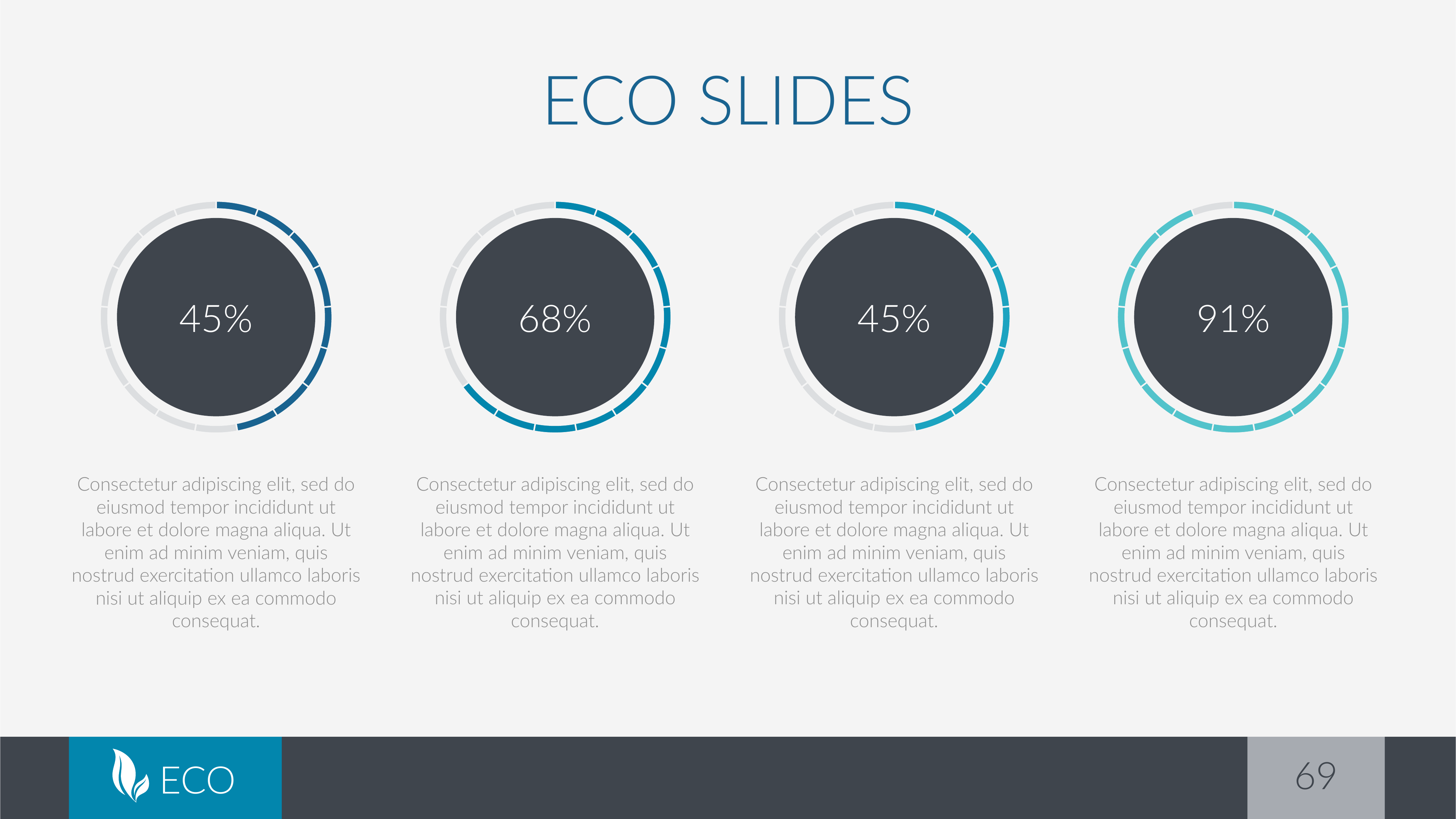

# ECO SLIDES

### Chart:

| Category | Region 1 |
|---|---|
| April | 1.0 |
| Untitled 1 | 1.0 |
| Untitled 6 | 1.0 |
| Untitled 5 | 1.0 |
| Untitled 4 | 1.0 |
| Untitled 3 | 1.0 |
| Untitled 2 | 1.0 |
| May | 1.0 |
| Untitled 7 | 1.0 |
| Untitled 10 | 1.0 |
| Untitled 9 | 1.0 |
| Untitled 8 | 1.0 |
| Untitled 15 | 1.0 |
| Untitled 14 | 1.0 |
| Untitled 13 | 1.0 |
| Untitled 12 | 1.0 |
| Untitled 11 | 1.0 |

45%

### Chart:

| Category | Region 1 |
|---|---|
| April | 1.0 |
| Untitled 1 | 1.0 |
| Untitled 6 | 1.0 |
| Untitled 5 | 1.0 |
| Untitled 4 | 1.0 |
| Untitled 3 | 1.0 |
| Untitled 2 | 1.0 |
| May | 1.0 |
| Untitled 7 | 1.0 |
| Untitled 10 | 1.0 |
| Untitled 9 | 1.0 |
| Untitled 8 | 1.0 |
| Untitled 15 | 1.0 |
| Untitled 14 | 1.0 |
| Untitled 13 | 1.0 |
| Untitled 12 | 1.0 |
| Untitled 11 | 1.0 |

68%

### Chart:

| Category | Region 1 |
|---|---|
| April | 1.0 |
| Untitled 1 | 1.0 |
| Untitled 6 | 1.0 |
| Untitled 5 | 1.0 |
| Untitled 4 | 1.0 |
| Untitled 3 | 1.0 |
| Untitled 2 | 1.0 |
| May | 1.0 |
| Untitled 7 | 1.0 |
| Untitled 10 | 1.0 |
| Untitled 9 | 1.0 |
| Untitled 8 | 1.0 |
| Untitled 15 | 1.0 |
| Untitled 14 | 1.0 |
| Untitled 13 | 1.0 |
| Untitled 12 | 1.0 |
| Untitled 11 | 1.0 |

45%

### Chart:

| Category | Region 1 |
|---|---|
| April | 1.0 |
| Untitled 1 | 1.0 |
| Untitled 6 | 1.0 |
| Untitled 5 | 1.0 |
| Untitled 4 | 1.0 |
| Untitled 3 | 1.0 |
| Untitled 2 | 1.0 |
| May | 1.0 |
| Untitled 7 | 1.0 |
| Untitled 10 | 1.0 |
| Untitled 9 | 1.0 |
| Untitled 8 | 1.0 |
| Untitled 15 | 1.0 |
| Untitled 14 | 1.0 |
| Untitled 13 | 1.0 |
| Untitled 12 | 1.0 |
| Untitled 11 | 1.0 |

91%
Consectetur adipiscing elit, sed do eiusmod tempor incididunt ut labore et dolore magna aliqua. Ut enim ad minim veniam, quis nostrud exercitation ullamco laboris nisi ut aliquip ex ea commodo consequat.
Consectetur adipiscing elit, sed do eiusmod tempor incididunt ut labore et dolore magna aliqua. Ut enim ad minim veniam, quis nostrud exercitation ullamco laboris nisi ut aliquip ex ea commodo consequat.
Consectetur adipiscing elit, sed do eiusmod tempor incididunt ut labore et dolore magna aliqua. Ut enim ad minim veniam, quis nostrud exercitation ullamco laboris nisi ut aliquip ex ea commodo consequat.
Consectetur adipiscing elit, sed do eiusmod tempor incididunt ut labore et dolore magna aliqua. Ut enim ad minim veniam, quis nostrud exercitation ullamco laboris nisi ut aliquip ex ea commodo consequat.
69